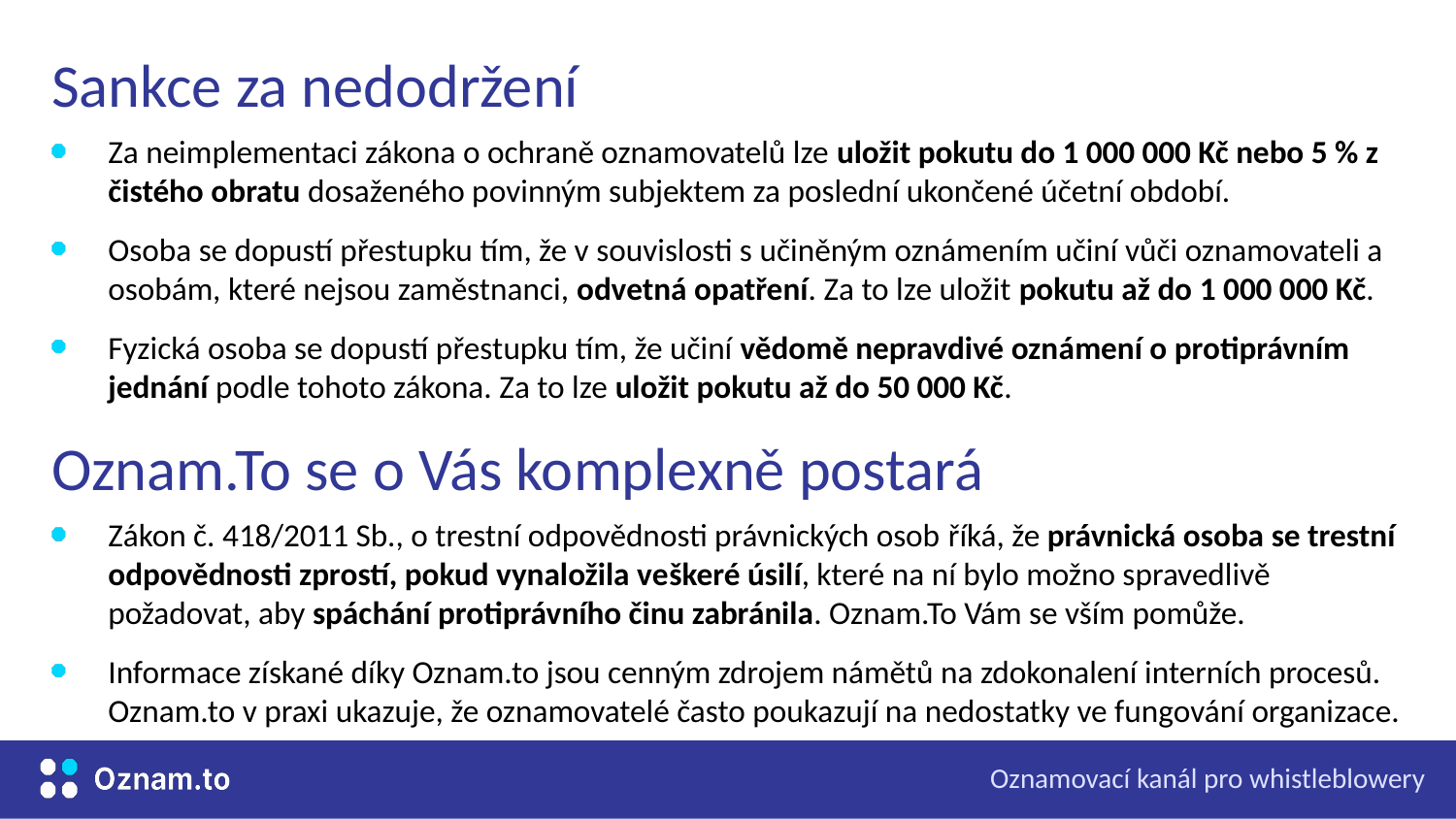

# Sankce za nedodržení
Za neimplementaci zákona o ochraně oznamovatelů lze uložit pokutu do 1 000 000 Kč nebo 5 % z čistého obratu dosaženého povinným subjektem za poslední ukončené účetní období.
Osoba se dopustí přestupku tím, že v souvislosti s učiněným oznámením učiní vůči oznamovateli a osobám, které nejsou zaměstnanci, odvetná opatření. Za to lze uložit pokutu až do 1 000 000 Kč.
Fyzická osoba se dopustí přestupku tím, že učiní vědomě nepravdivé oznámení o protiprávním jednání podle tohoto zákona. Za to lze uložit pokutu až do 50 000 Kč.
Oznam.To se o Vás komplexně postará
Zákon č. 418/2011 Sb., o trestní odpovědnosti právnických osob říká, že právnická osoba se trestní odpovědnosti zprostí, pokud vynaložila veškeré úsilí, které na ní bylo možno spravedlivě požadovat, aby spáchání protiprávního činu zabránila. Oznam.To Vám se vším pomůže.
Informace získané díky Oznam.to jsou cenným zdrojem námětů na zdokonalení interních procesů. Oznam.to v praxi ukazuje, že oznamovatelé často poukazují na nedostatky ve fungování organizace.